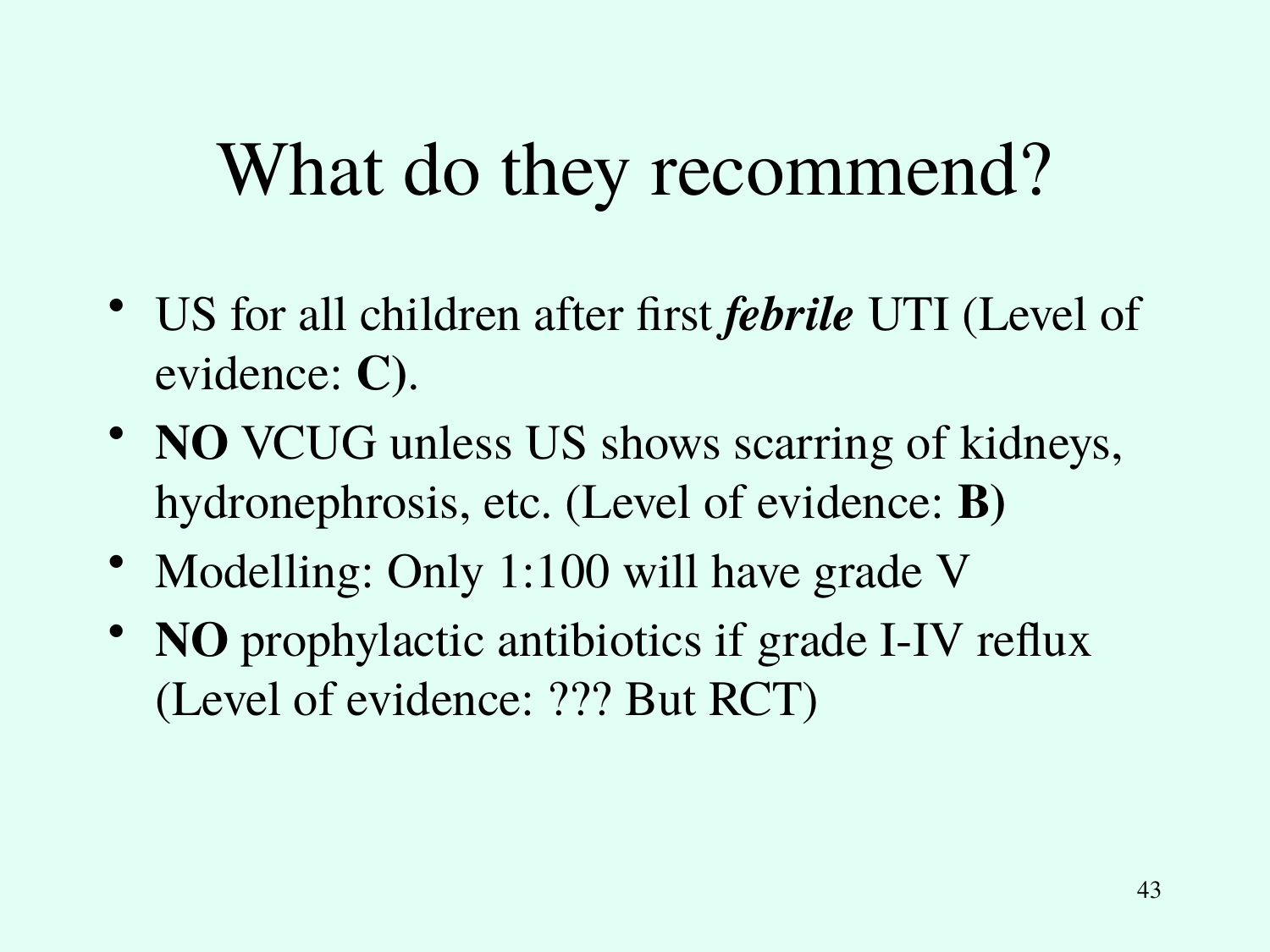

What do they recommend?
US for all children after first febrile UTI (Level of evidence: C).
NO VCUG unless US shows scarring of kidneys, hydronephrosis, etc. (Level of evidence: B)
Modelling: Only 1:100 will have grade V
NO prophylactic antibiotics if grade I-IV reflux (Level of evidence: ??? But RCT)
43